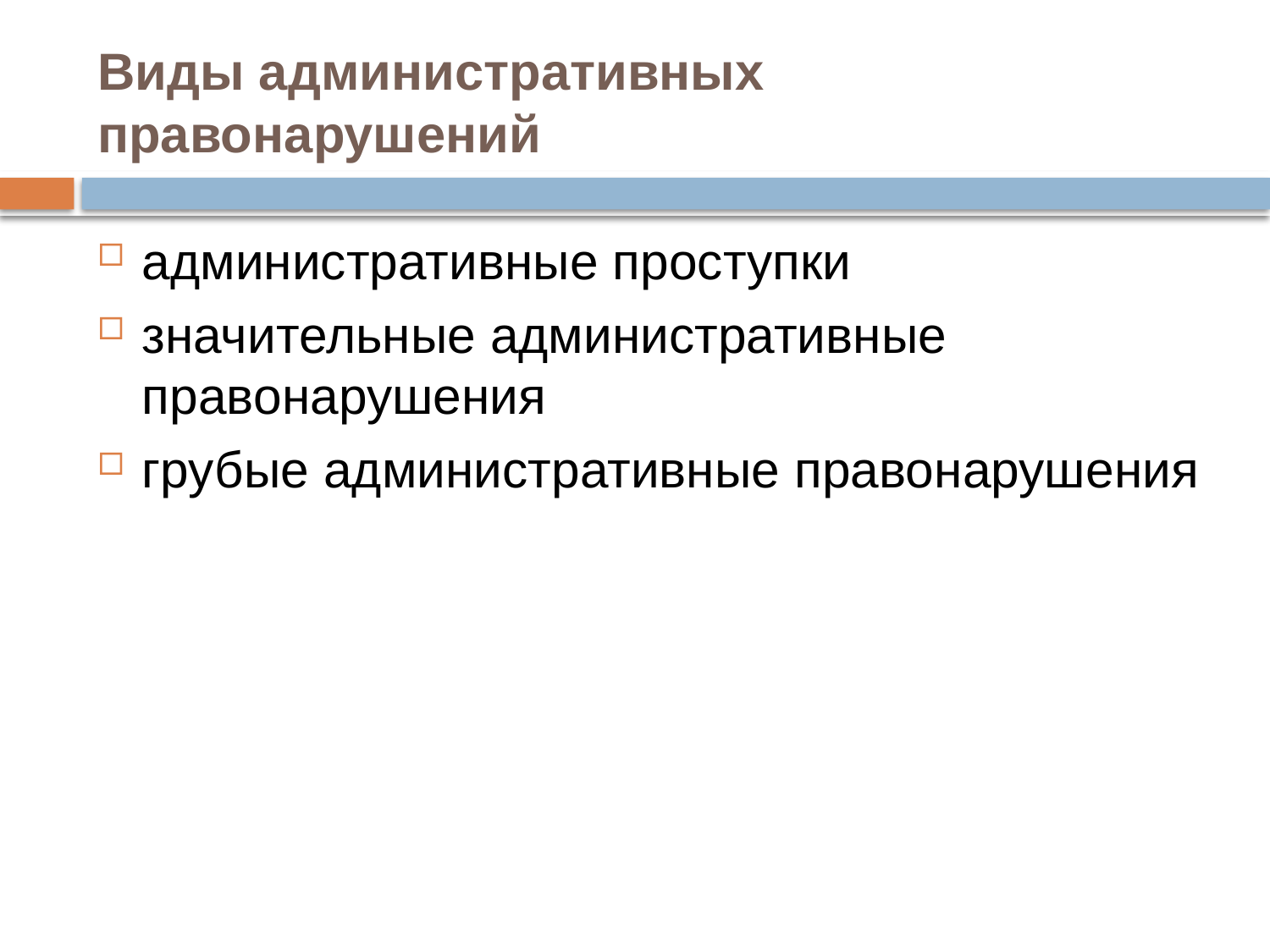

# Виды административных правонарушений
административные проступки
значительные административные правонарушения
грубые административные правонарушения